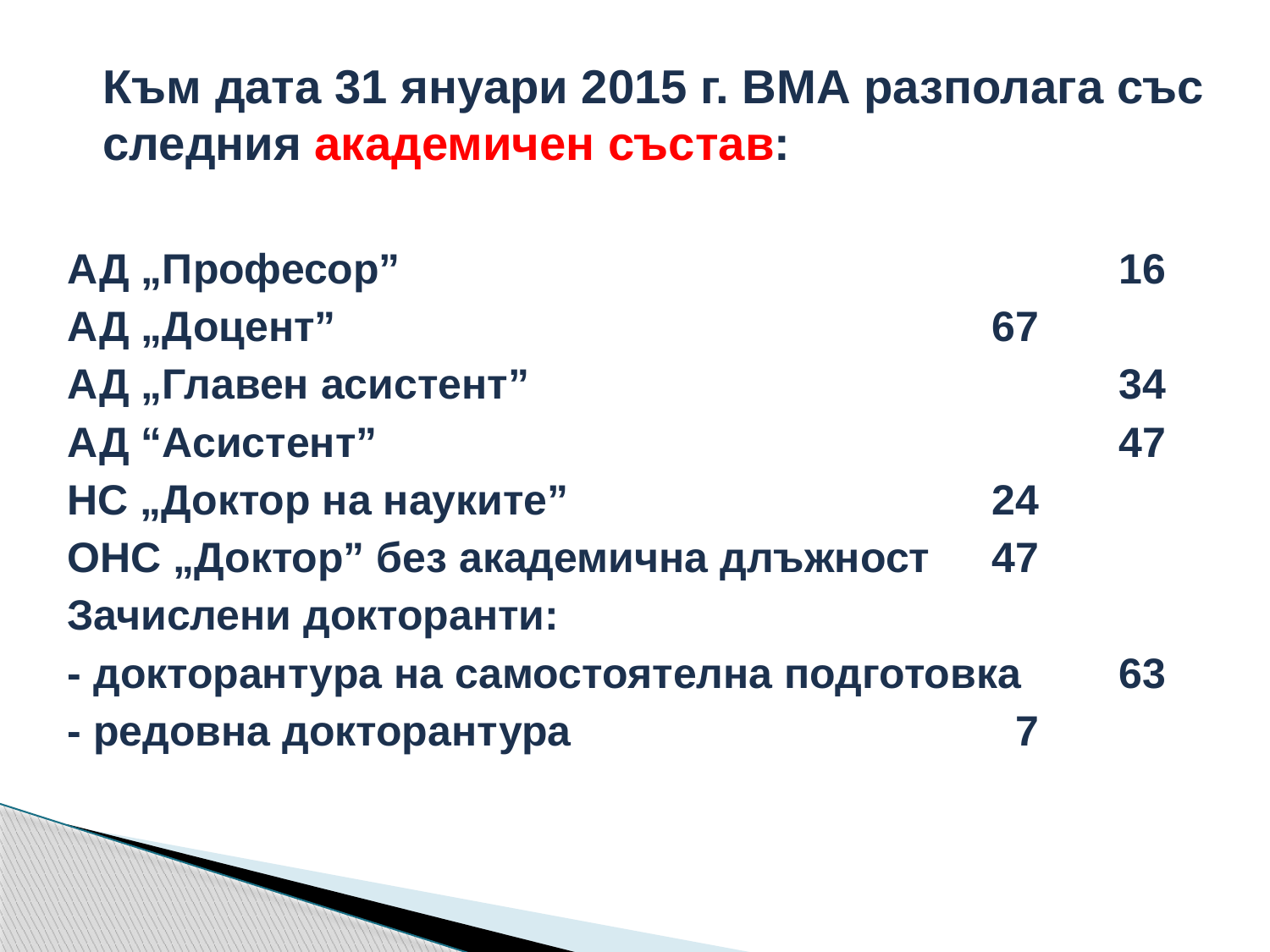

Към дата 31 януари 2015 г. ВМА разполага със следния академичен състав:

АД „Професор” 						16
АД „Доцент”	 					67
АД „Главен асистент”					34
АД “Асистент” 						47
НС „Доктор на науките” 				24
ОНС „Доктор” без академична длъжност 	47
Зачислени докторанти:
- докторантура на самостоятелна подготовка	63
- редовна докторантура				  7